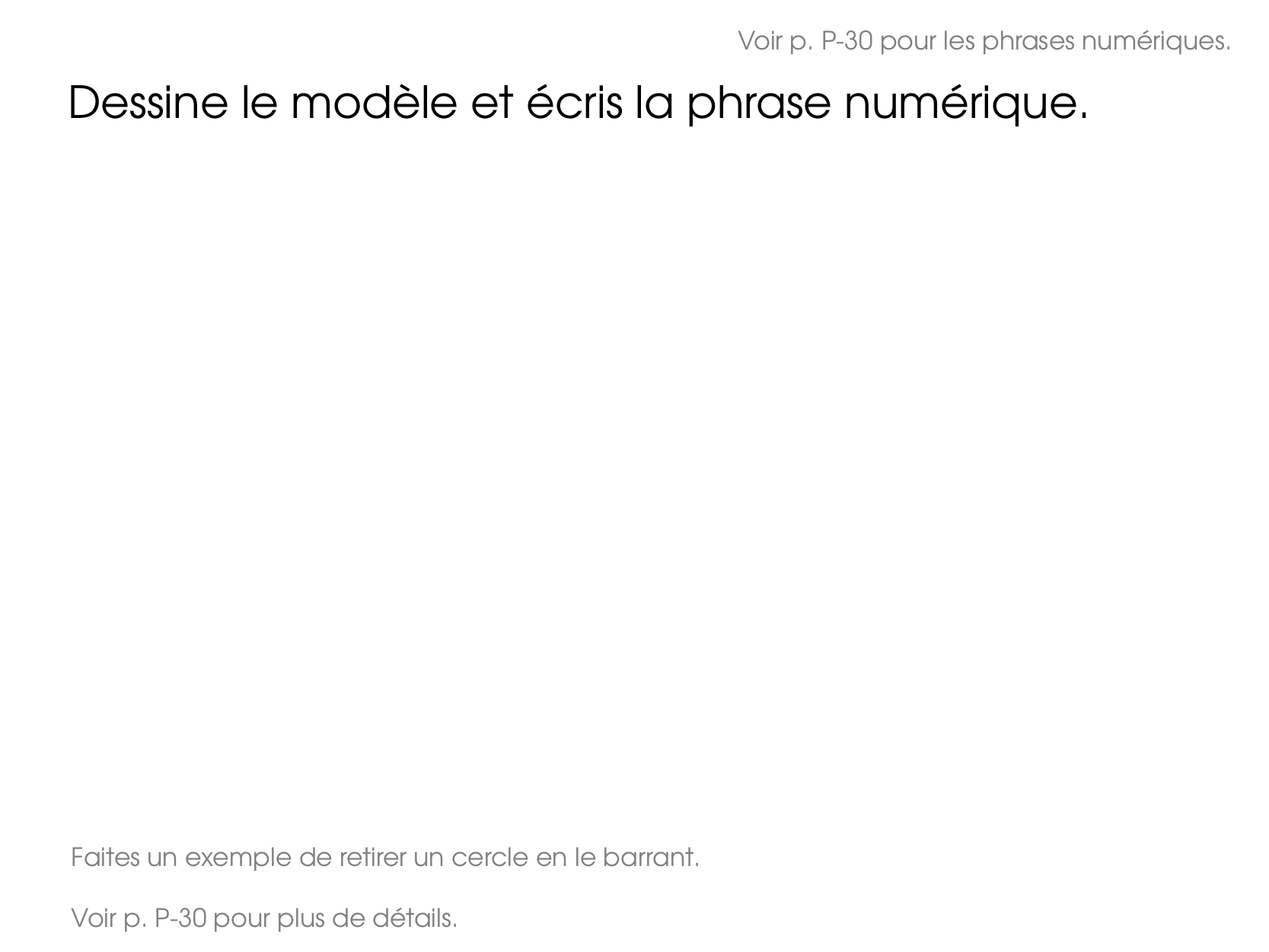

Voir p. P-30 pour les phrases numériques.
Dessine le modèle et écris la phrase numérique.
Faites un exemple de retirer un cercle en le barrant.
Voir p. P-30 pour plus de détails.